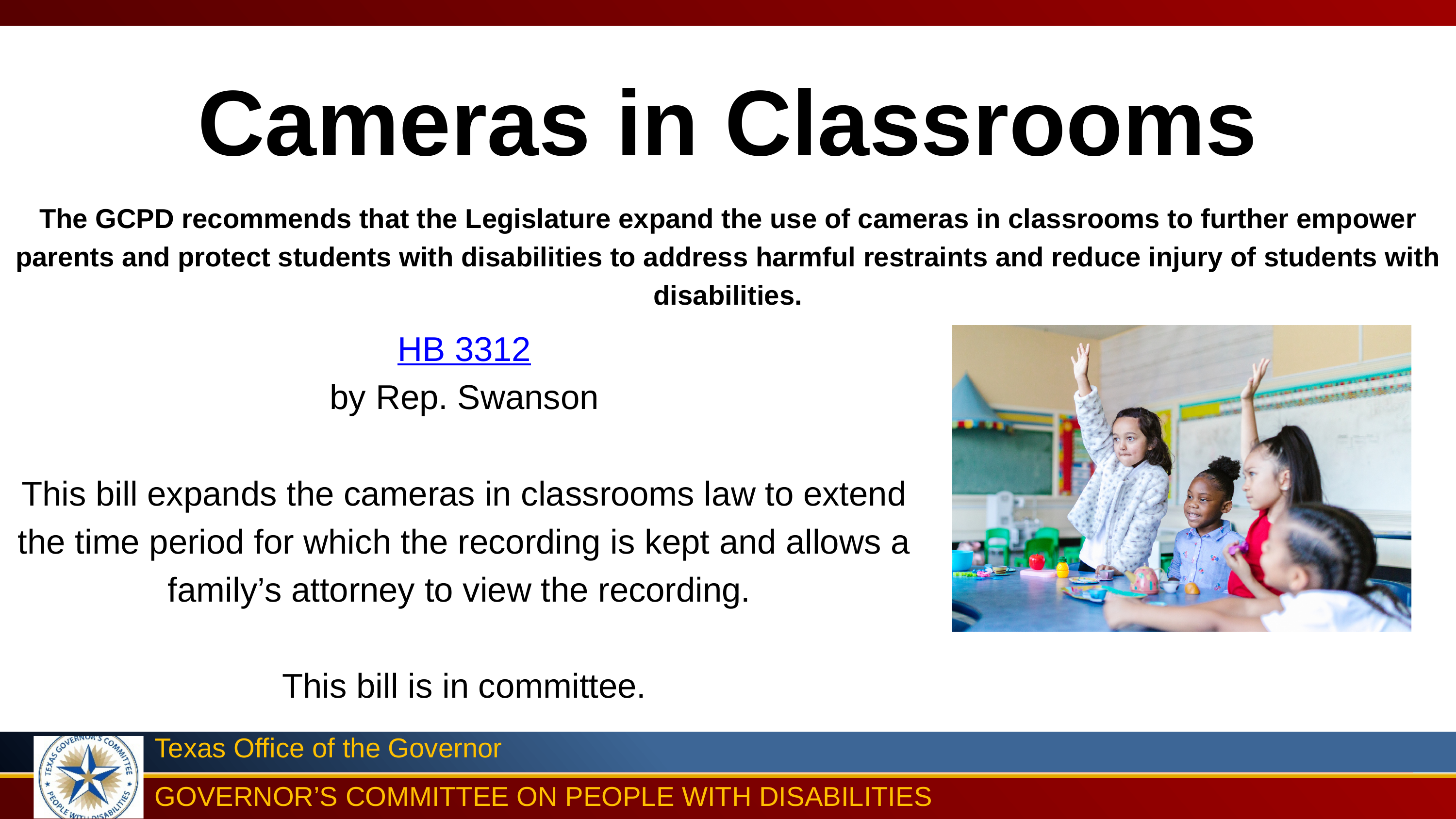

Cameras in Classrooms
The GCPD recommends that the Legislature expand the use of cameras in classrooms to further empower parents and protect students with disabilities to address harmful restraints and reduce injury of students with disabilities.
HB 3312
by Rep. Swanson

This bill expands the cameras in classrooms law to extend the time period for which the recording is kept and allows a family’s attorney to view the recording.

This bill is in committee.

Texas Office of the Governor

GOVERNOR’S COMMITTEE ON PEOPLE WITH DISABILITIES